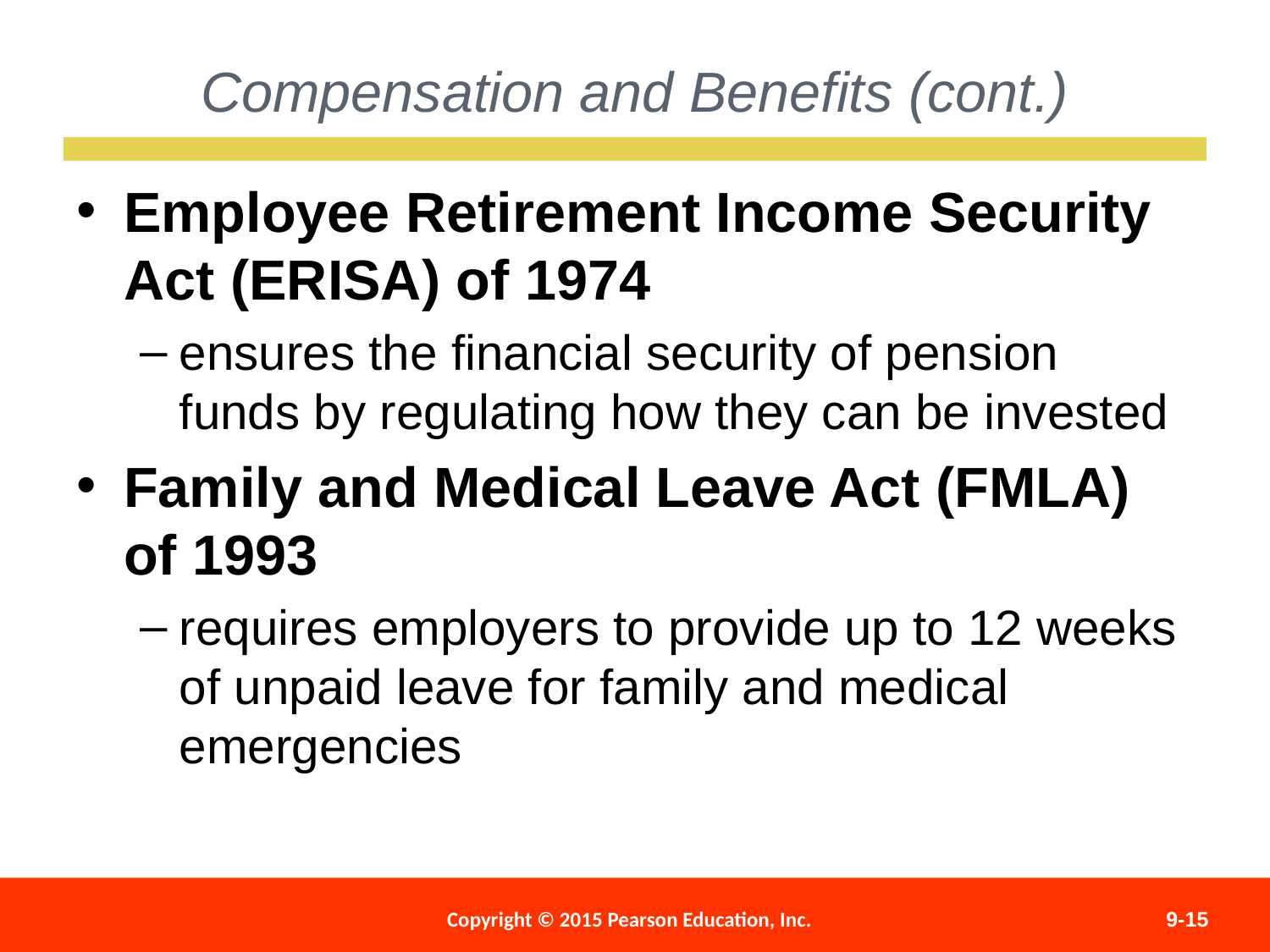

Compensation and Benefits (cont.)
Employee Retirement Income Security Act (ERISA) of 1974
ensures the financial security of pension funds by regulating how they can be invested
Family and Medical Leave Act (FMLA) of 1993
requires employers to provide up to 12 weeks of unpaid leave for family and medical emergencies